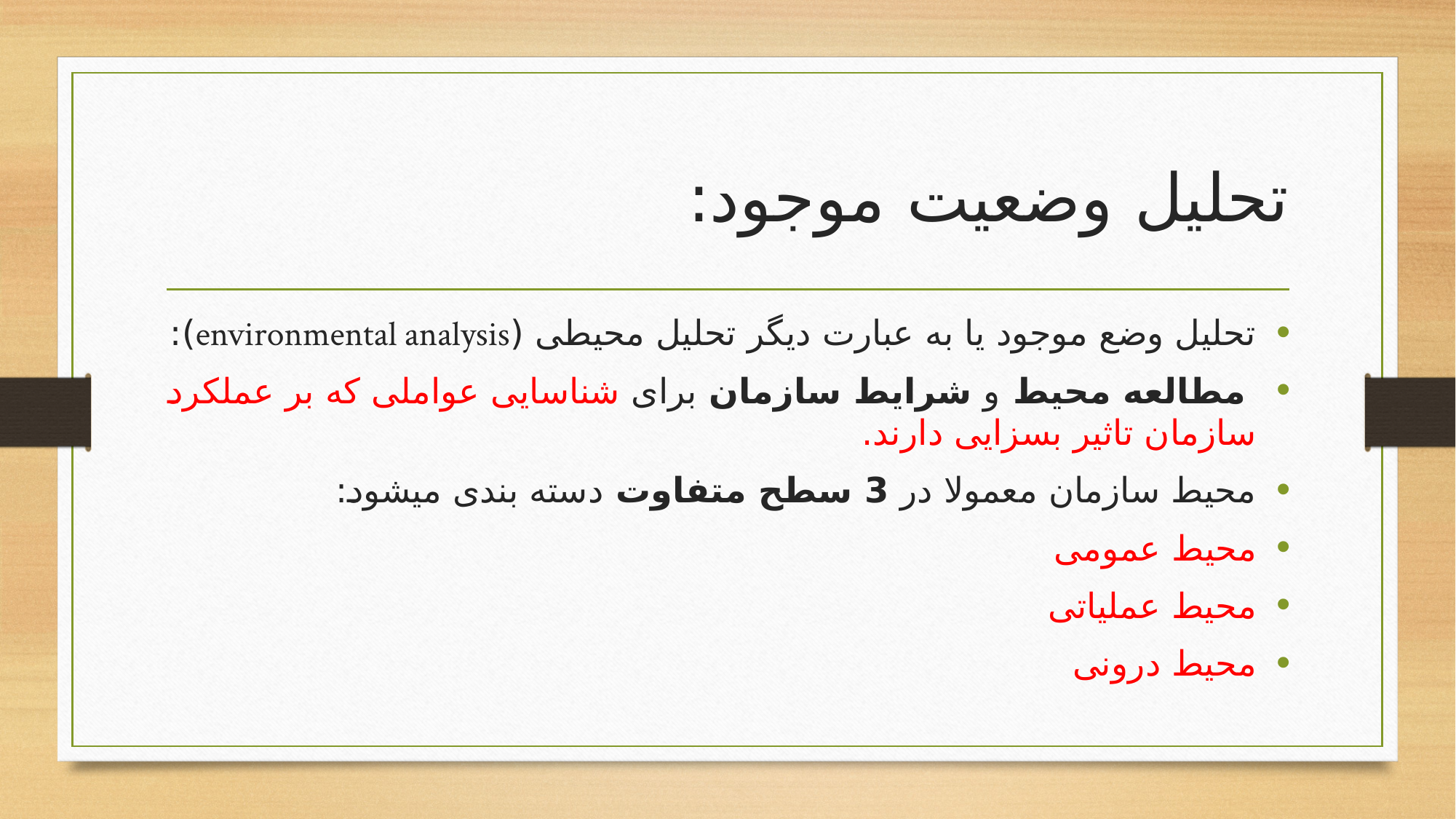

# تحلیل وضعیت موجود:
تحلیل وضع موجود یا به عبارت دیگر تحلیل محیطی (environmental analysis):
 مطالعه محیط و شرایط سازمان برای شناسایی عواملی که بر عملکرد سازمان تاثیر بسزایی دارند.
محیط سازمان معمولا در 3 سطح متفاوت دسته بندی میشود:
محیط عمومی
محیط عملیاتی
محیط درونی